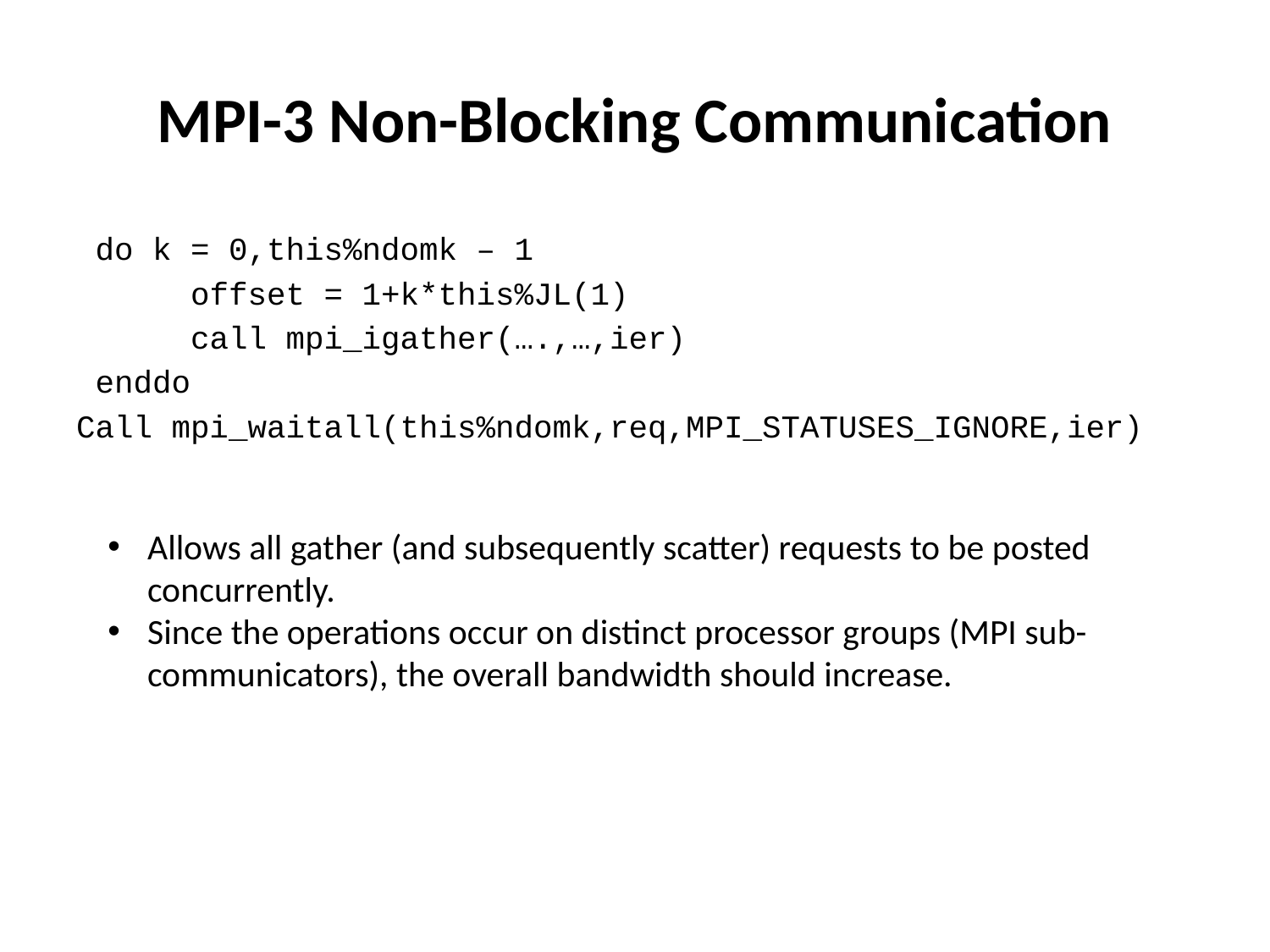

# MPI-3 Non-Blocking Communication
 do k = 0,this%ndomk – 1
      offset = 1+k*this%JL(1)
      call mpi_igather(….,…,ier)
 enddo
Call mpi_waitall(this%ndomk,req,MPI_STATUSES_IGNORE,ier)
Allows all gather (and subsequently scatter) requests to be posted concurrently.
Since the operations occur on distinct processor groups (MPI sub-communicators), the overall bandwidth should increase.